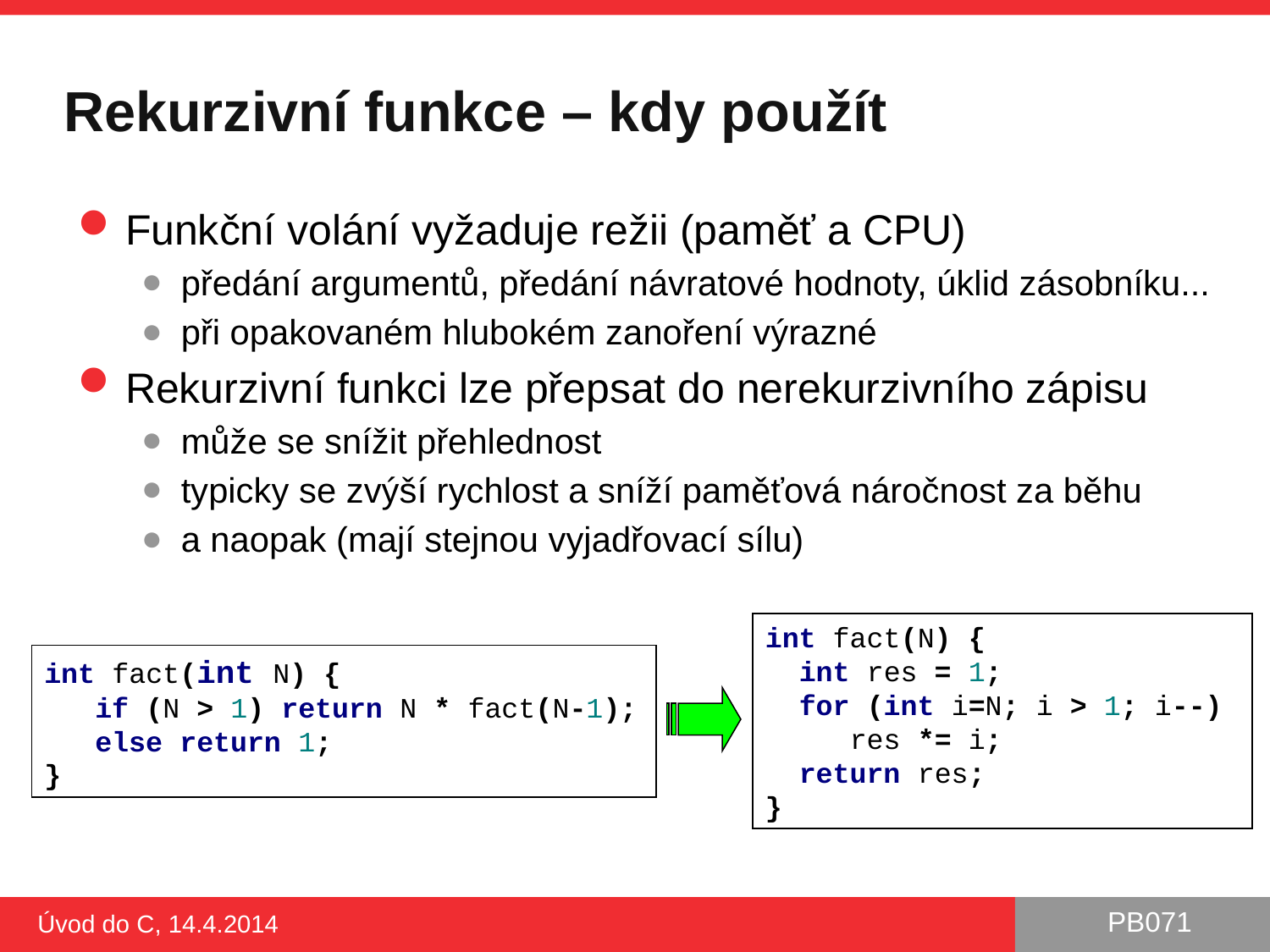

# Rekurzivní funkce – kdy použít
Funkční volání vyžaduje režii (paměť a CPU)
předání argumentů, předání návratové hodnoty, úklid zásobníku...
při opakovaném hlubokém zanoření výrazné
Rekurzivní funkci lze přepsat do nerekurzivního zápisu
může se snížit přehlednost
typicky se zvýší rychlost a sníží paměťová náročnost za běhu
a naopak (mají stejnou vyjadřovací sílu)
int fact(N) {
  int res = 1;
  for (int i=N; i > 1; i--)
     res *= i;
  return res;
}
int fact(int N) {
   if (N > 1) return N * fact(N-1);
   else return 1;
}

Úvod do C, 14.4.2014